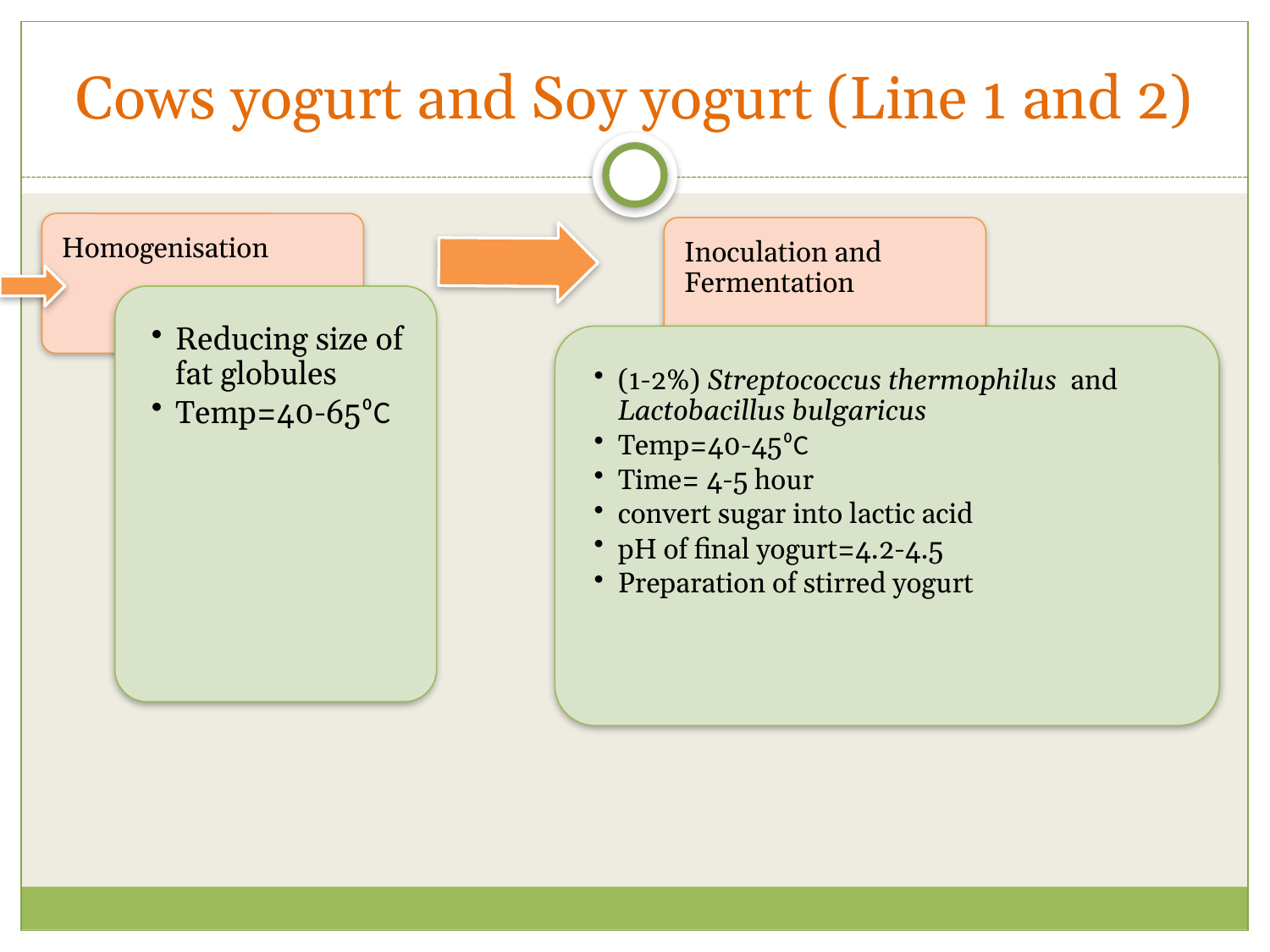

# Cows yogurt and Soy yogurt (Line 1 and 2)
Homogenisation
Reducing size of fat globules
Temp=40-65⁰C

Inoculation and Fermentation
(1-2%) Streptococcus thermophilus  and Lactobacillus bulgaricus
Temp=40-45⁰C
Time= 4-5 hour
convert sugar into lactic acid
pH of final yogurt=4.2-4.5
Preparation of stirred yogurt